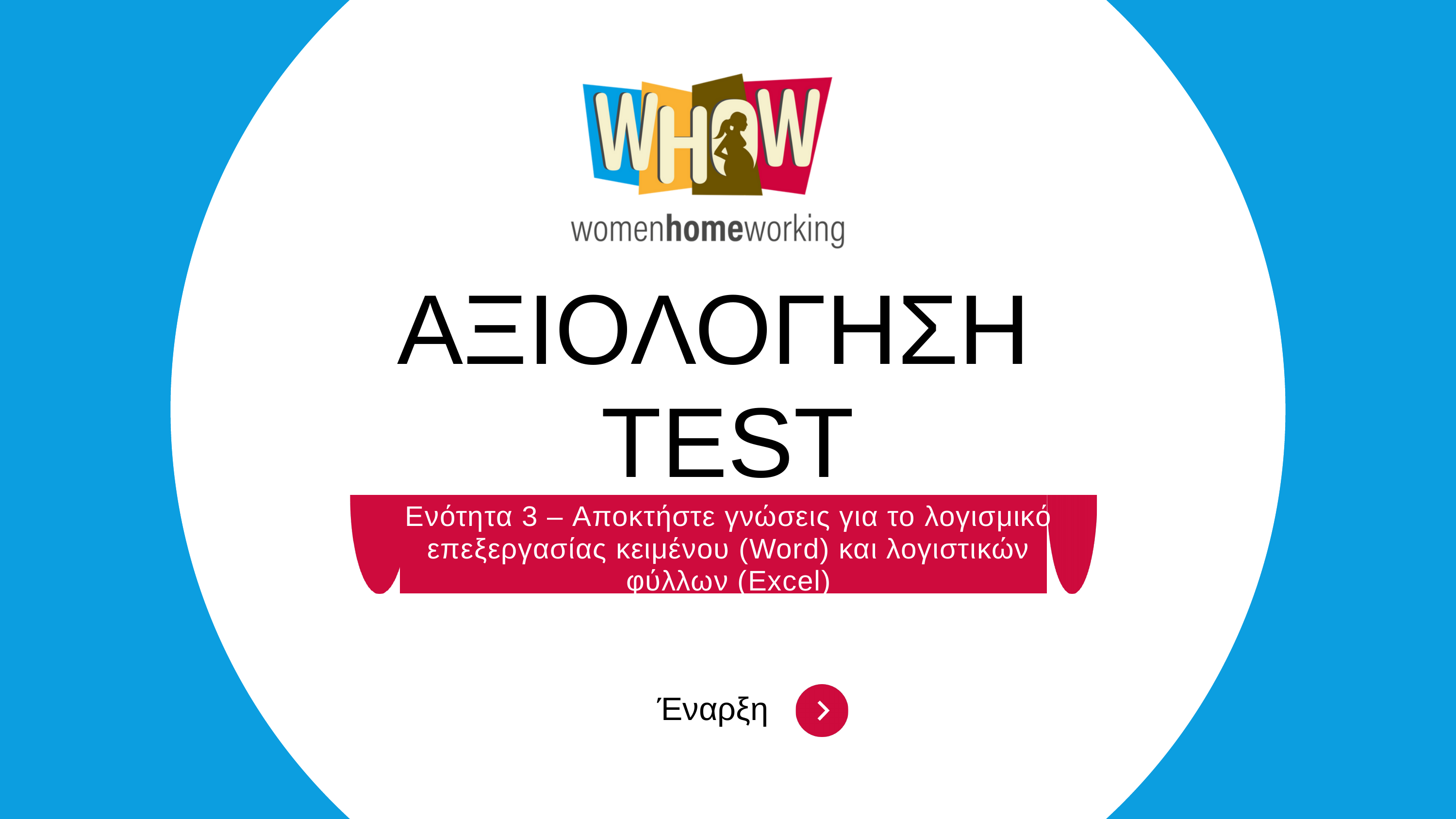

ΑΞΙΟΛΟΓΗΣΗ
TEST

Ενότητα 3 – Αποκτήστε γνώσεις για το λογισμικό επεξεργασίας κειμένου (Word) και λογιστικών φύλλων (Excel)

Έναρξη